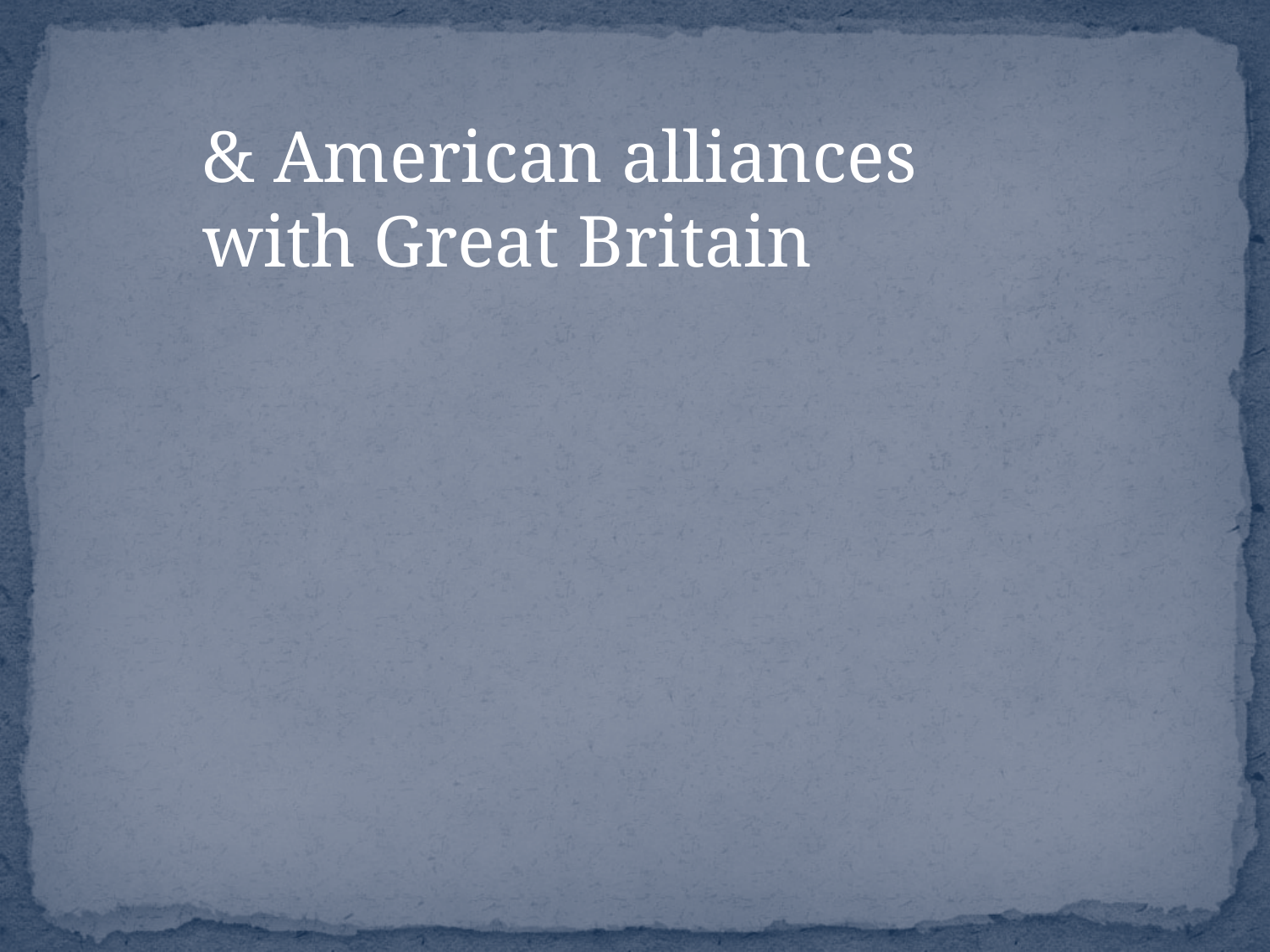

& American alliances with Great Britain
#